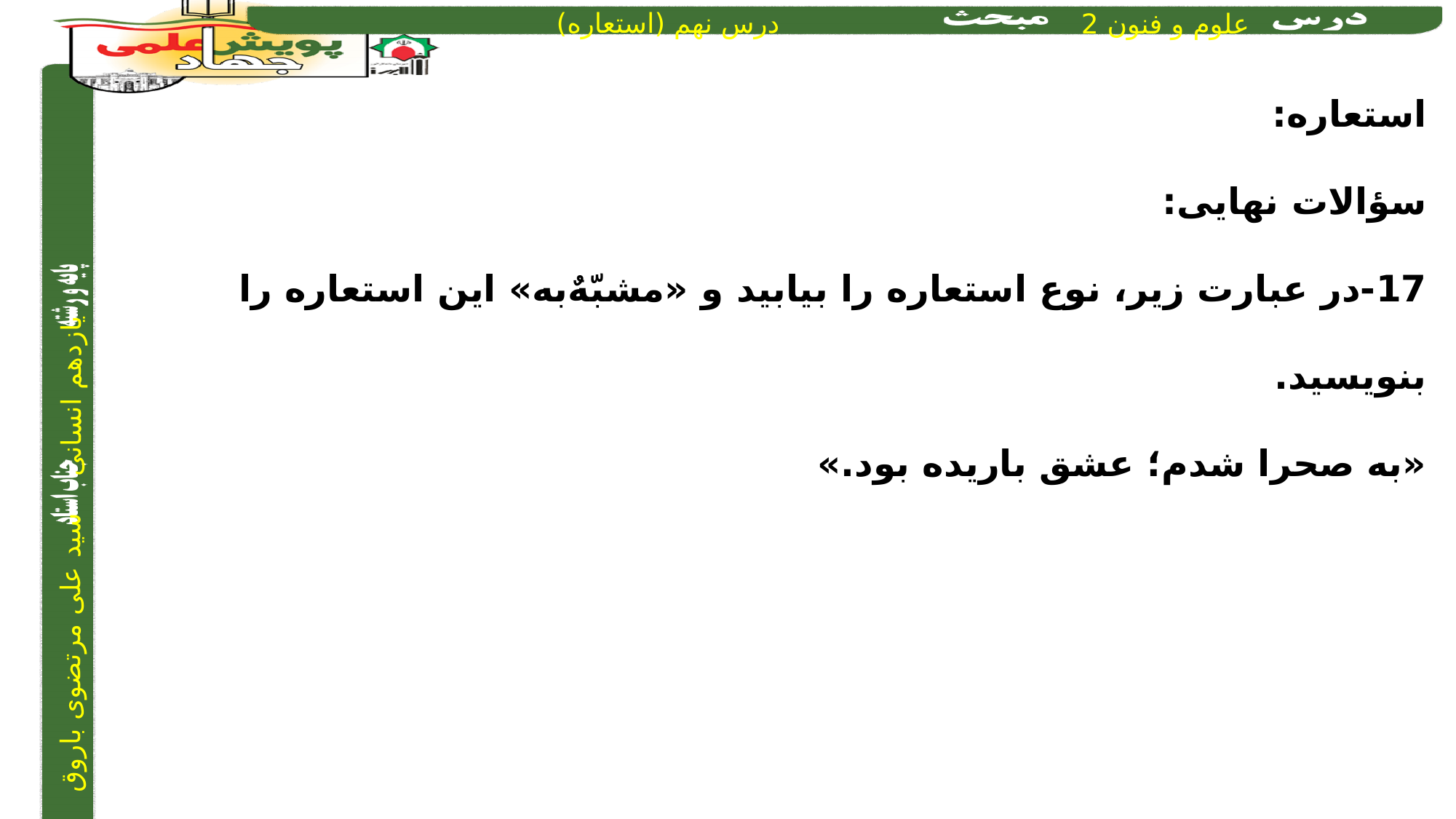

استعاره:
سؤالات نهایی:
17-در عبارت زیر، نوع استعاره را بیابید و «مشبّهٌ‌به» این استعاره را بنویسید.
«به صحرا شدم؛ عشق باریده بود.»